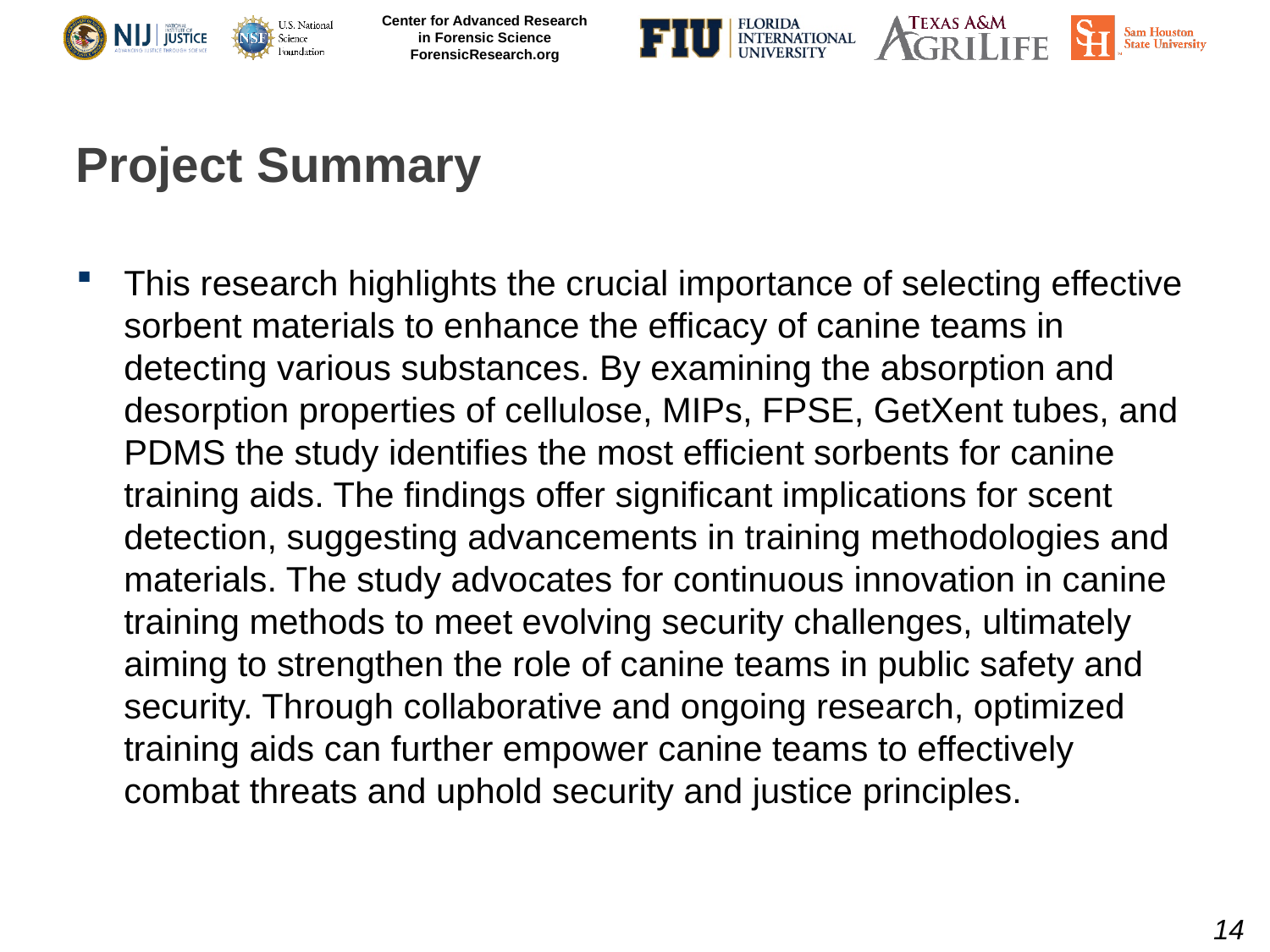

# Project Summary
This research highlights the crucial importance of selecting effective sorbent materials to enhance the efficacy of canine teams in detecting various substances. By examining the absorption and desorption properties of cellulose, MIPs, FPSE, GetXent tubes, and PDMS the study identifies the most efficient sorbents for canine training aids. The findings offer significant implications for scent detection, suggesting advancements in training methodologies and materials. The study advocates for continuous innovation in canine training methods to meet evolving security challenges, ultimately aiming to strengthen the role of canine teams in public safety and security. Through collaborative and ongoing research, optimized training aids can further empower canine teams to effectively combat threats and uphold security and justice principles.